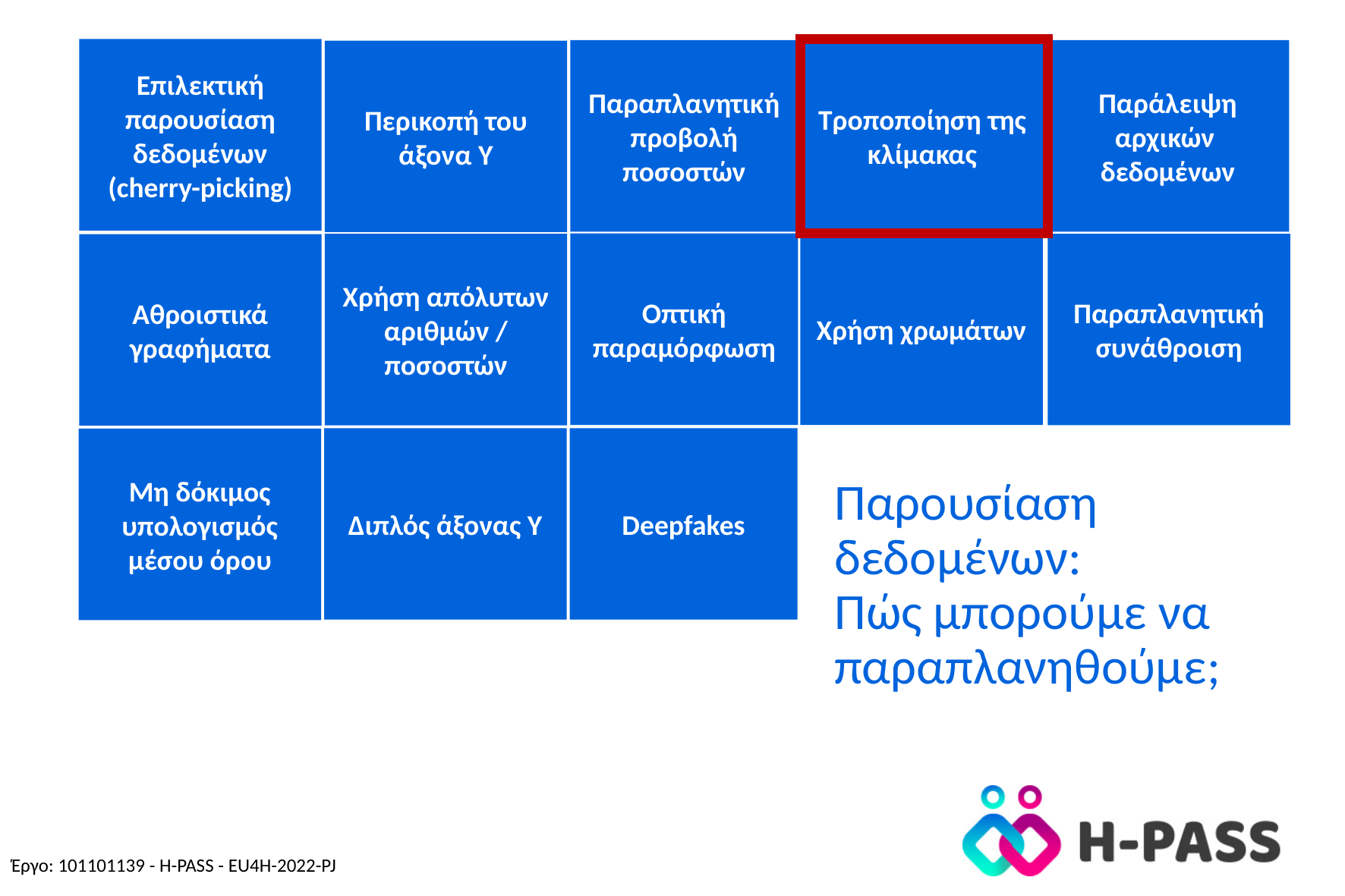

Επιλεκτική παρουσίαση δεδομένων (cherry-picking)

Τροποποίηση της κλίμακας
Παράλειψη αρχικών  δεδομένων
Παραπλανητική προβολή ποσοστών
Περικοπή του άξονα Y
Οπτική παραμόρφωση
Χρήση χρωμάτων
Παραπλανητική συνάθροιση
Χρήση απόλυτων αριθμών / ποσοστών
Αθροιστικά γραφήματα
Διπλός άξονας Y
Deepfakes
Μη δόκιμος υπολογισμός μέσου όρου
Παρουσίαση δεδομένων:
Πώς μπορούμε να παραπλανηθούμε;
Έργο: 101101139 - H-PASS - EU4H-2022-PJ